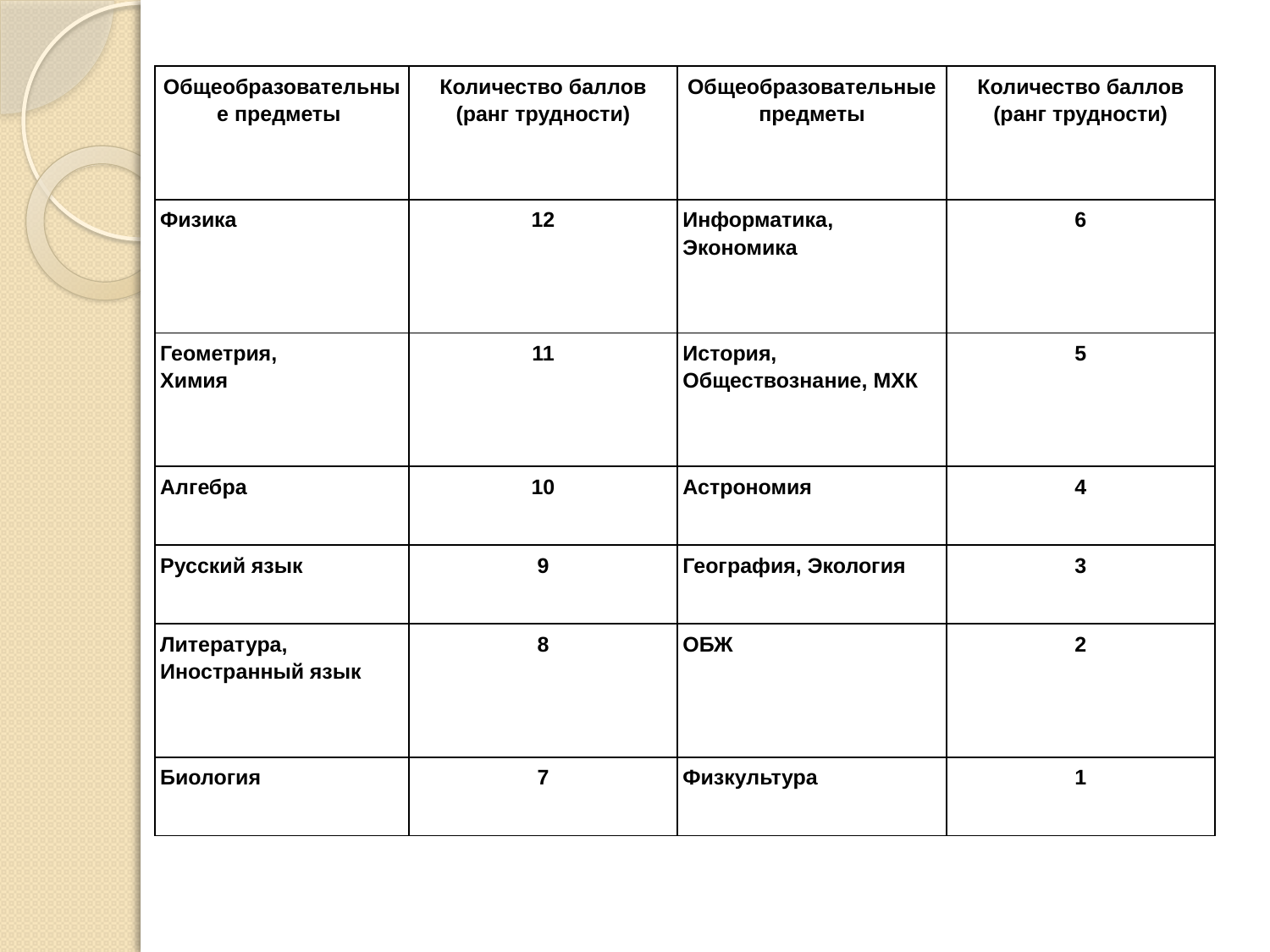

| Общеобразовательные предметы | Количество баллов (ранг трудности) | Общеобразовательные предметы | Количество баллов (ранг трудности) |
| --- | --- | --- | --- |
| Физика | 12 | Информатика, Экономика | 6 |
| Геометрия, Химия | 11 | История, Обществознание, МХК | 5 |
| Алгебра | 10 | Астрономия | 4 |
| Русский язык | 9 | География, Экология | 3 |
| Литература, Иностранный язык | 8 | ОБЖ | 2 |
| Биология | 7 | Физкультура | 1 |